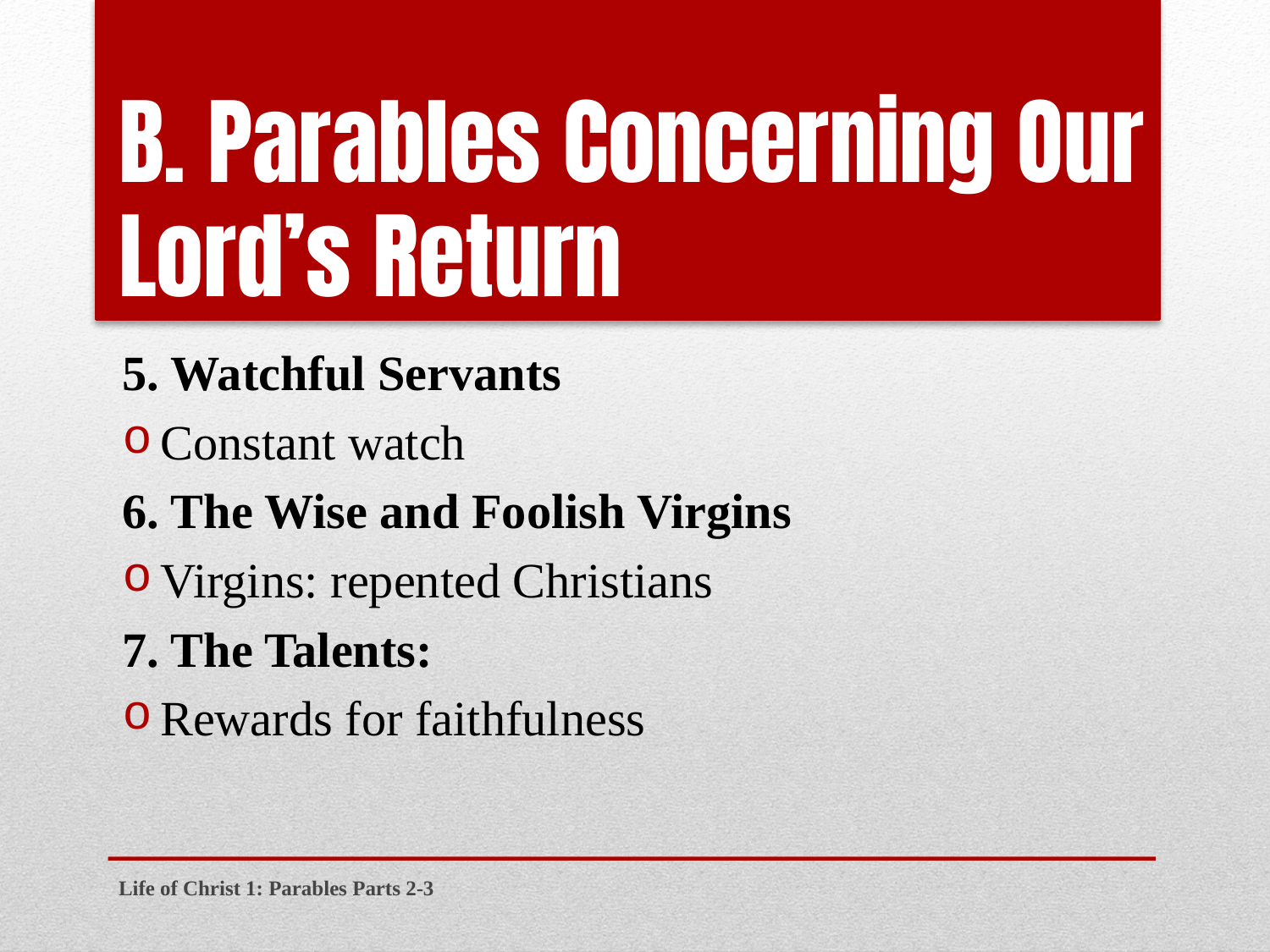

# B. Parables Concerning Our Lord’s Return
5. Watchful Servants
Constant watch
6. The Wise and Foolish Virgins
Virgins: repented Christians
7. The Talents:
Rewards for faithfulness

Life of Christ 1: Parables Parts 2-3